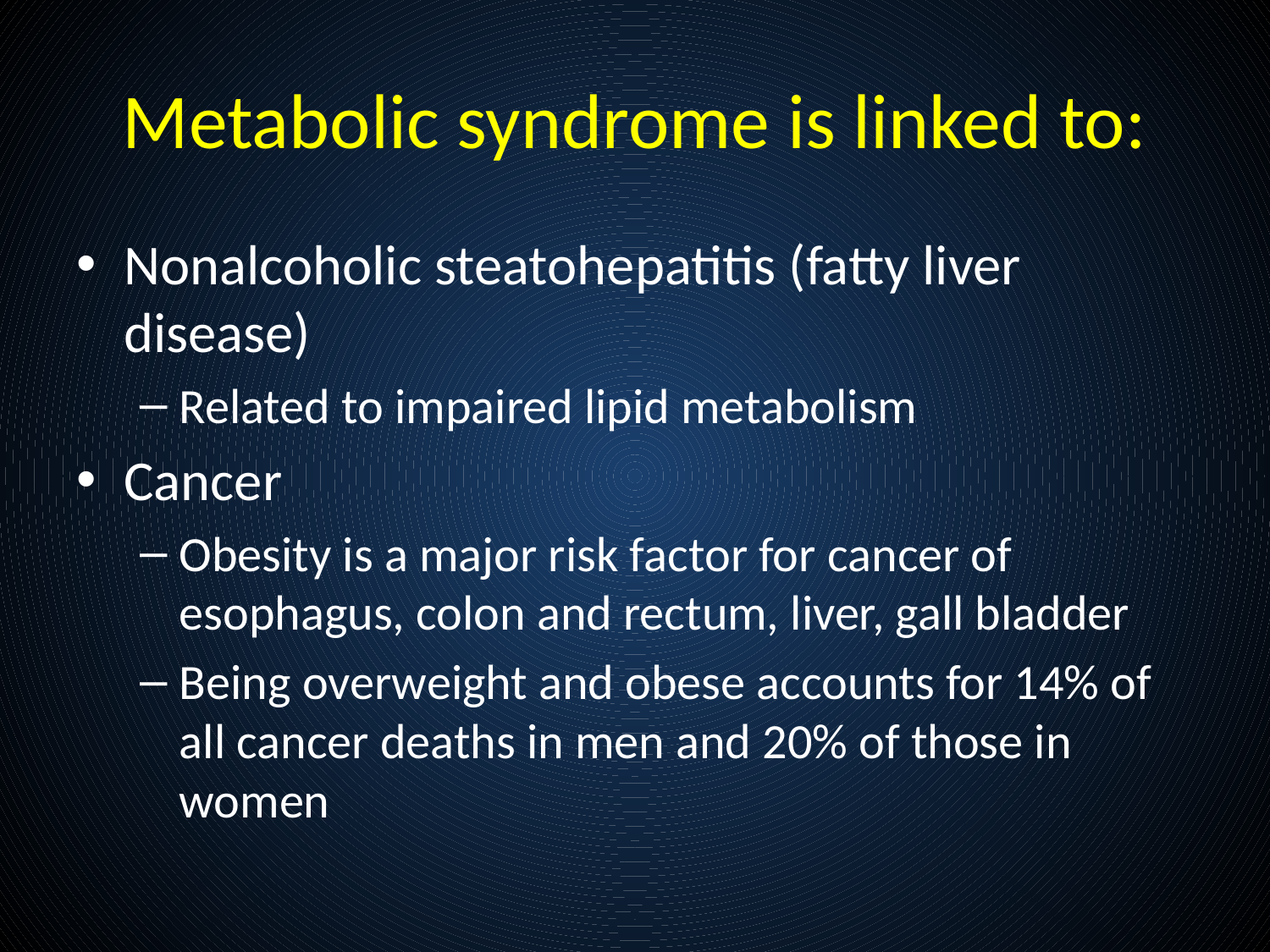

# Metabolic syndrome is linked to:
Nonalcoholic steatohepatitis (fatty liver disease)
Related to impaired lipid metabolism
Cancer
Obesity is a major risk factor for cancer of esophagus, colon and rectum, liver, gall bladder
Being overweight and obese accounts for 14% of all cancer deaths in men and 20% of those in women